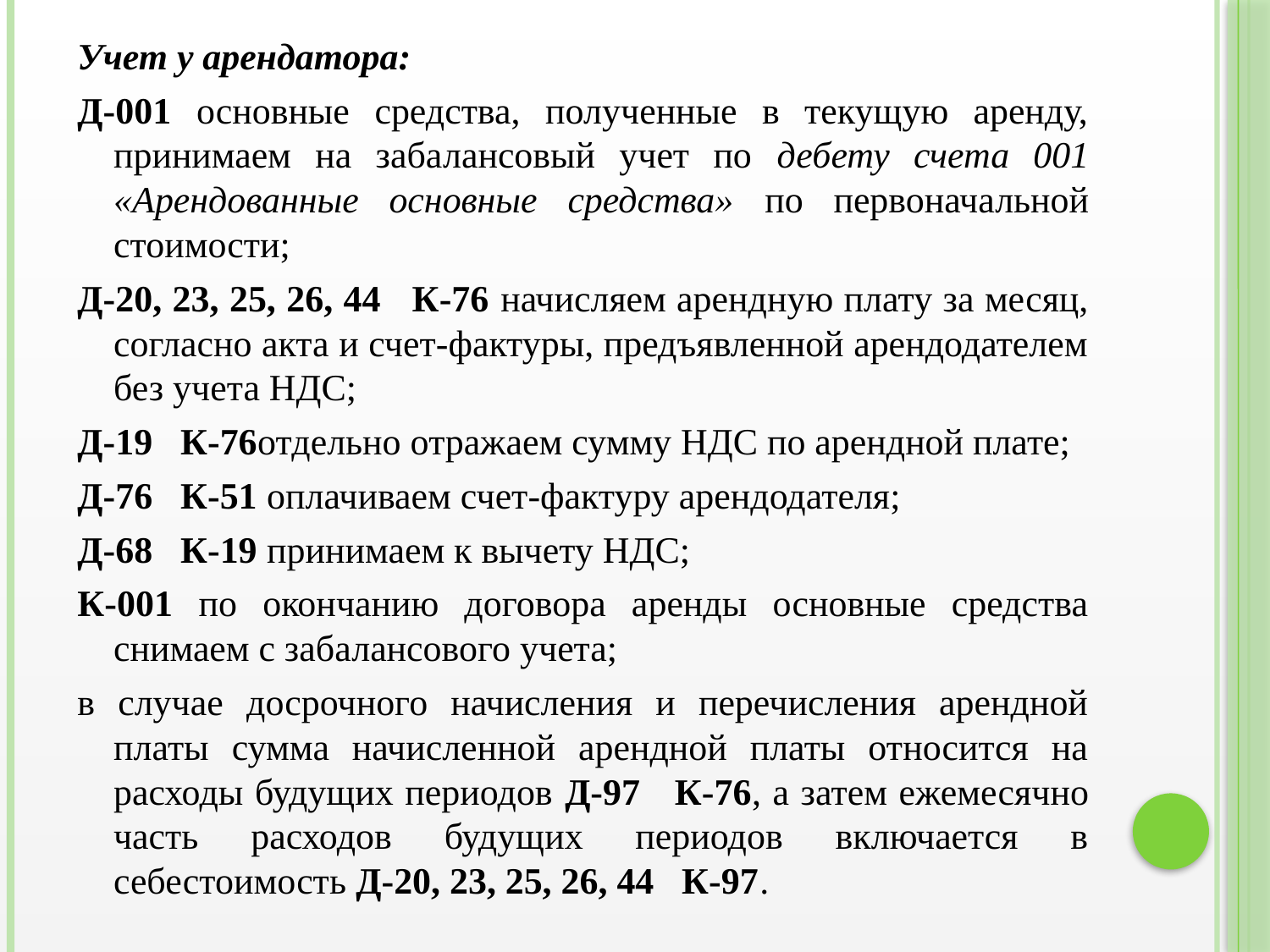

Учет у арендатора:
Д-001 основные средства, полученные в текущую аренду, принимаем на забалансовый учет по дебету счета 001 «Арендованные основные средства» по первоначальной стоимости;
Д-20, 23, 25, 26, 44   К-76 начисляем арендную плату за месяц, согласно акта и счет-фактуры, предъявленной арендодателем без учета НДС;
Д-19   К-76отдельно отражаем сумму НДС по арендной плате;
Д-76   К-51 оплачиваем счет-фактуру арендодателя;
Д-68   К-19 принимаем к вычету НДС;
К-001 по окончанию договора аренды основные средства снимаем с забалансового учета;
в случае досрочного начисления и перечисления арендной платы сумма начисленной арендной платы относится на расходы будущих периодов Д-97   К-76, а затем ежемесячно часть расходов будущих периодов включается в себестоимость Д-20, 23, 25, 26, 44   К-97.